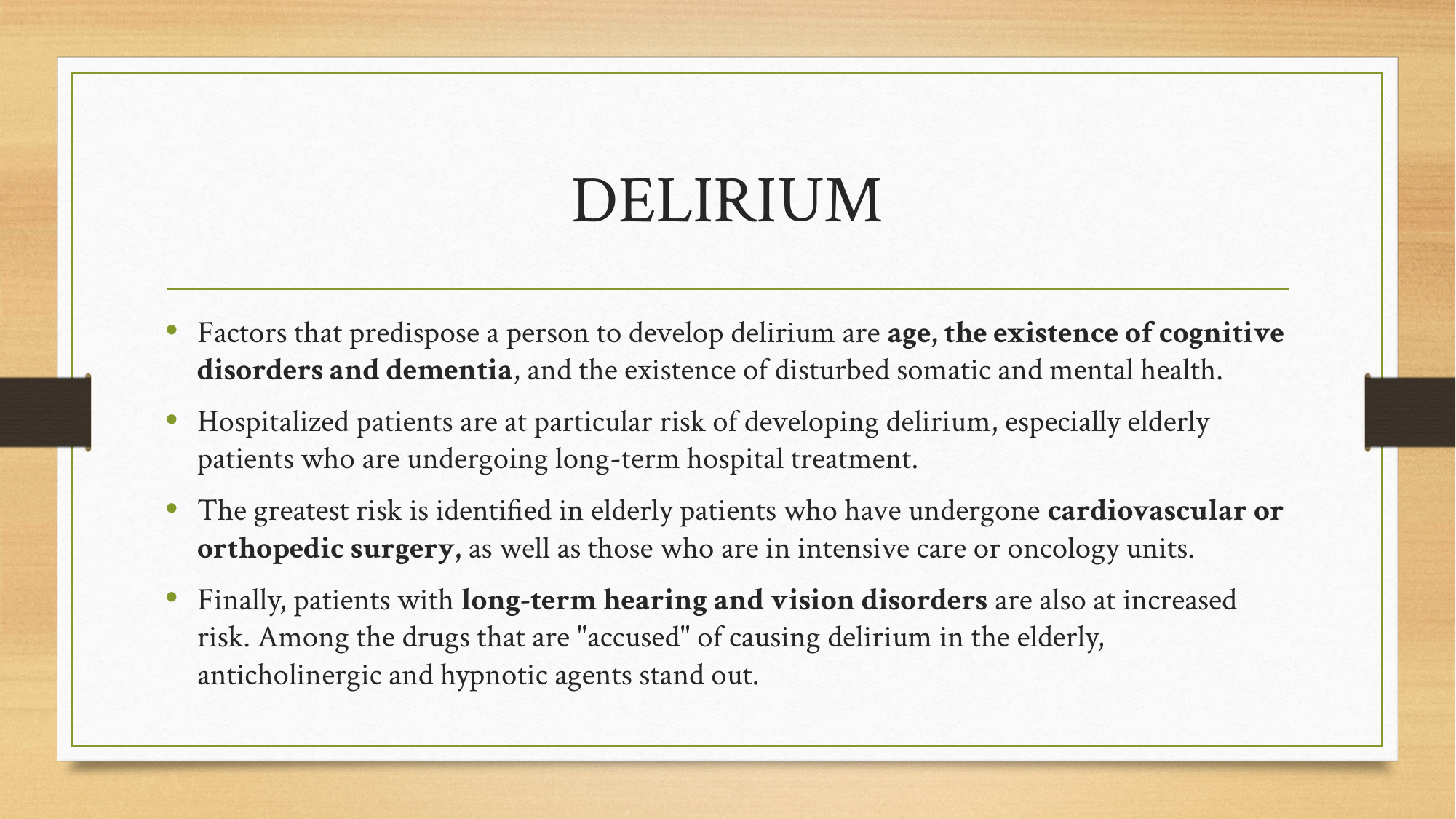

# DELIRIUM
Factors that predispose a person to develop delirium are age, the existence of cognitive disorders and dementia, and the existence of disturbed somatic and mental health.
Hospitalized patients are at particular risk of developing delirium, especially elderly patients who are undergoing long-term hospital treatment.
The greatest risk is identified in elderly patients who have undergone cardiovascular or orthopedic surgery, as well as those who are in intensive care or oncology units.
Finally, patients with long-term hearing and vision disorders are also at increased risk. Among the drugs that are "accused" of causing delirium in the elderly, anticholinergic and hypnotic agents stand out.